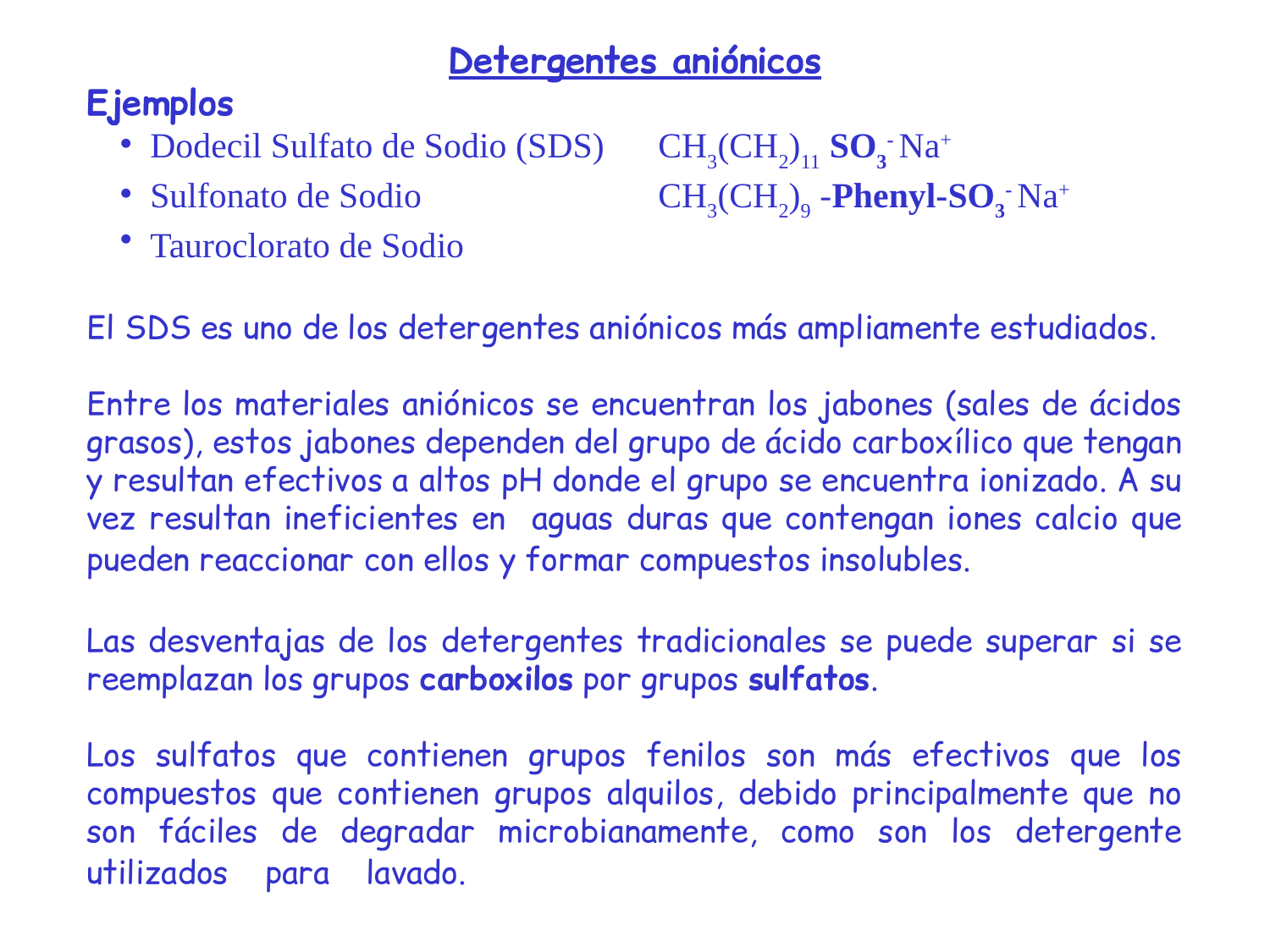

Detergentes aniónicos
Ejemplos
Dodecil Sulfato de Sodio (SDS)	CH3(CH2)11 SO3- Na+
Sulfonato de Sodio 		CH3(CH2)9 -Phenyl-SO3- Na+
Tauroclorato de Sodio

El SDS es uno de los detergentes aniónicos más ampliamente estudiados.

Entre los materiales aniónicos se encuentran los jabones (sales de ácidos grasos), estos jabones dependen del grupo de ácido carboxílico que tengan y resultan efectivos a altos pH donde el grupo se encuentra ionizado. A su vez resultan ineficientes en  aguas duras que contengan iones calcio que pueden reaccionar con ellos y formar compuestos insolubles.

Las desventajas de los detergentes tradicionales se puede superar si se reemplazan los grupos carboxilos por grupos sulfatos.

Los sulfatos que contienen grupos fenilos son más efectivos que los compuestos que contienen grupos alquilos, debido principalmente que no son fáciles de degradar microbianamente, como son los detergente utilizados para lavado.